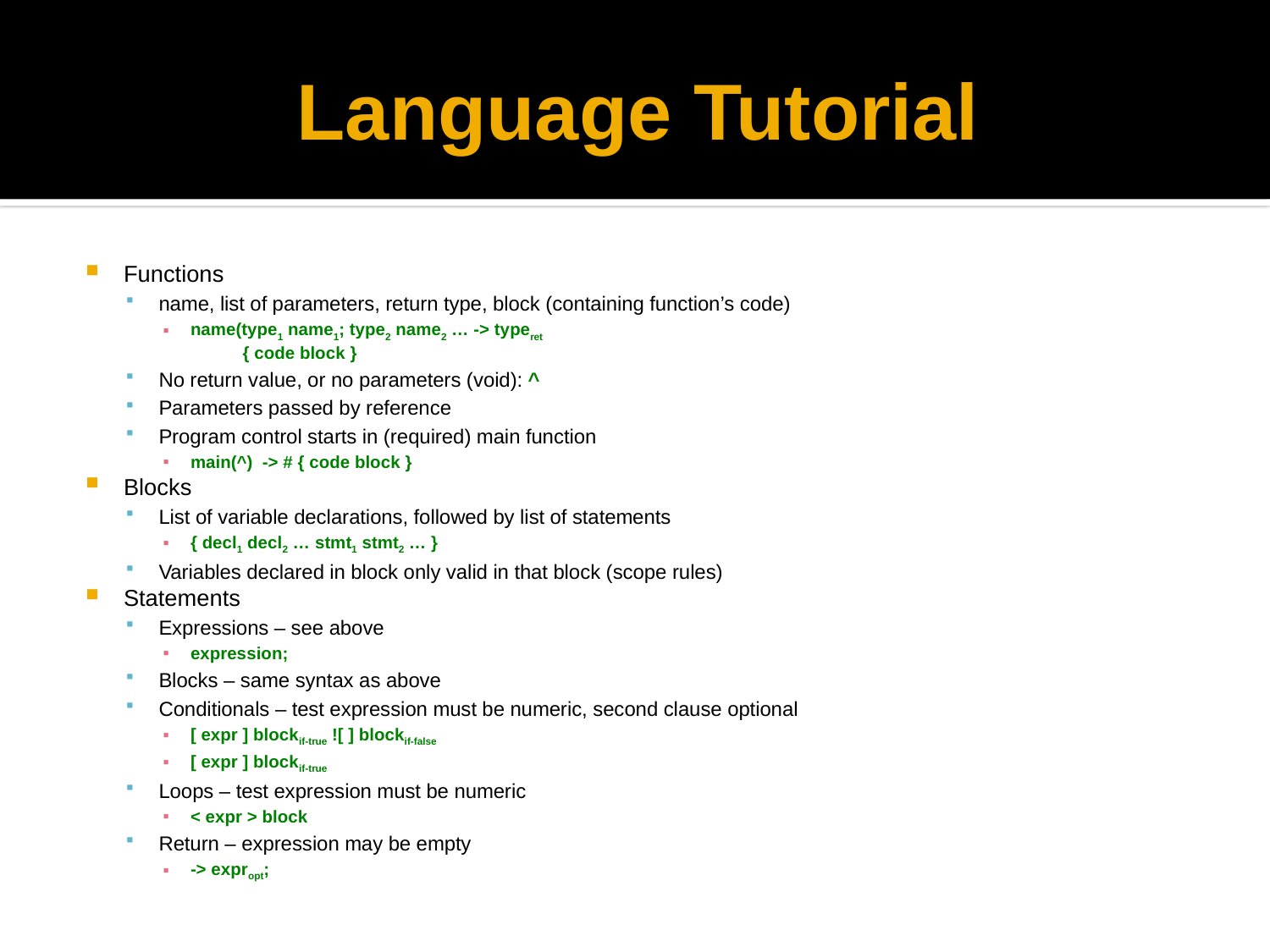

# Language Tutorial
Functions
name, list of parameters, return type, block (containing function’s code)
name(type1 name1; type2 name2 … -> typeret
	{ code block }
No return value, or no parameters (void): ^
Parameters passed by reference
Program control starts in (required) main function
main(^)  -> # { code block }
Blocks
List of variable declarations, followed by list of statements
{ decl1 decl2 … stmt1 stmt2 … }
Variables declared in block only valid in that block (scope rules)
Statements
Expressions – see above
expression;
Blocks – same syntax as above
Conditionals – test expression must be numeric, second clause optional
[ expr ] blockif-true ![ ] blockif-false
[ expr ] blockif-true
Loops – test expression must be numeric
< expr > block
Return – expression may be empty
-> expropt;